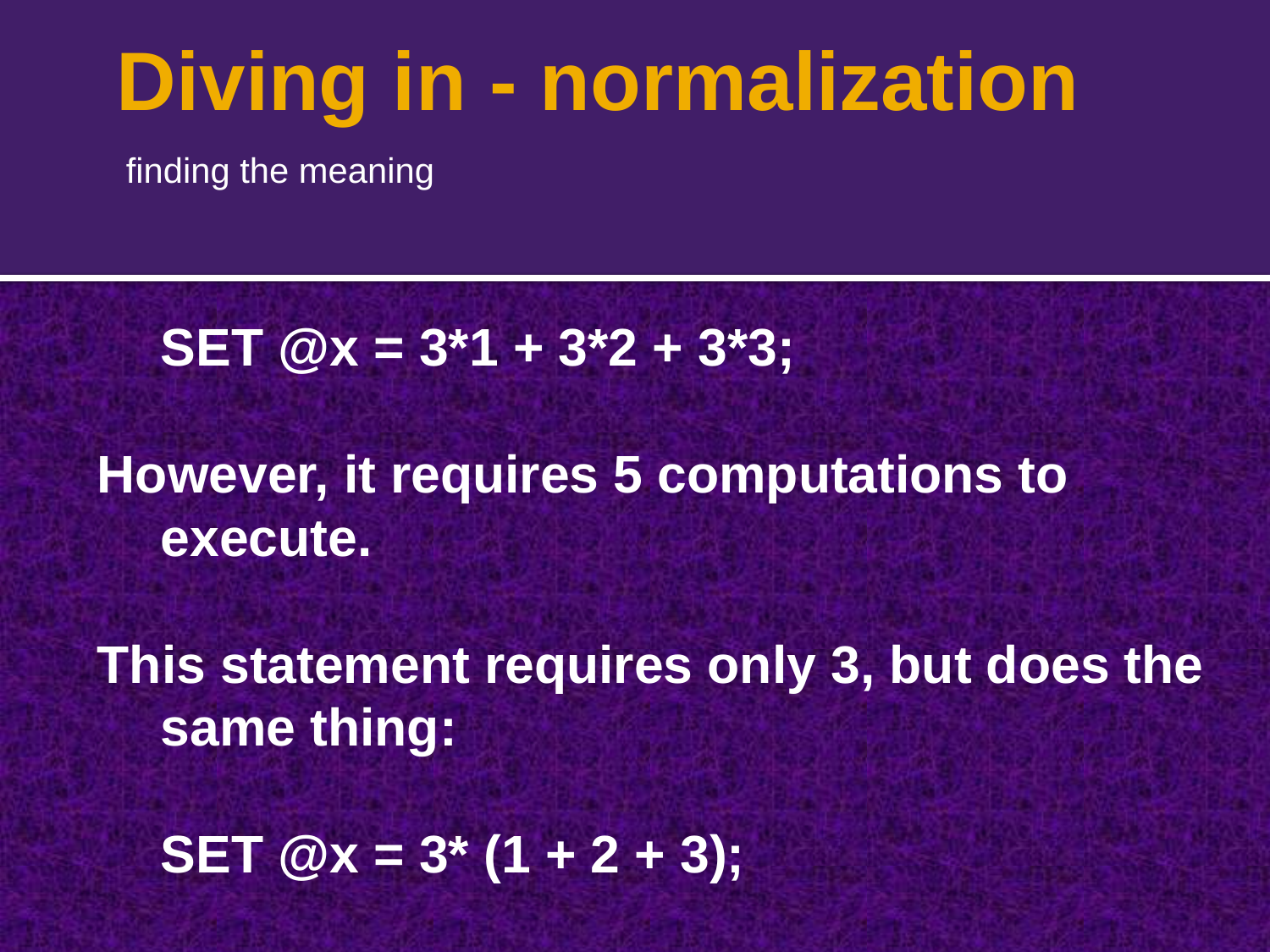

# Diving in - normalization
finding the meaning
SET @x = 3*1 + 3*2 + 3*3;

However, it requires 5 computations to execute.

This statement requires only 3, but does the same thing:

SET @x = 3* (1 + 2 + 3);